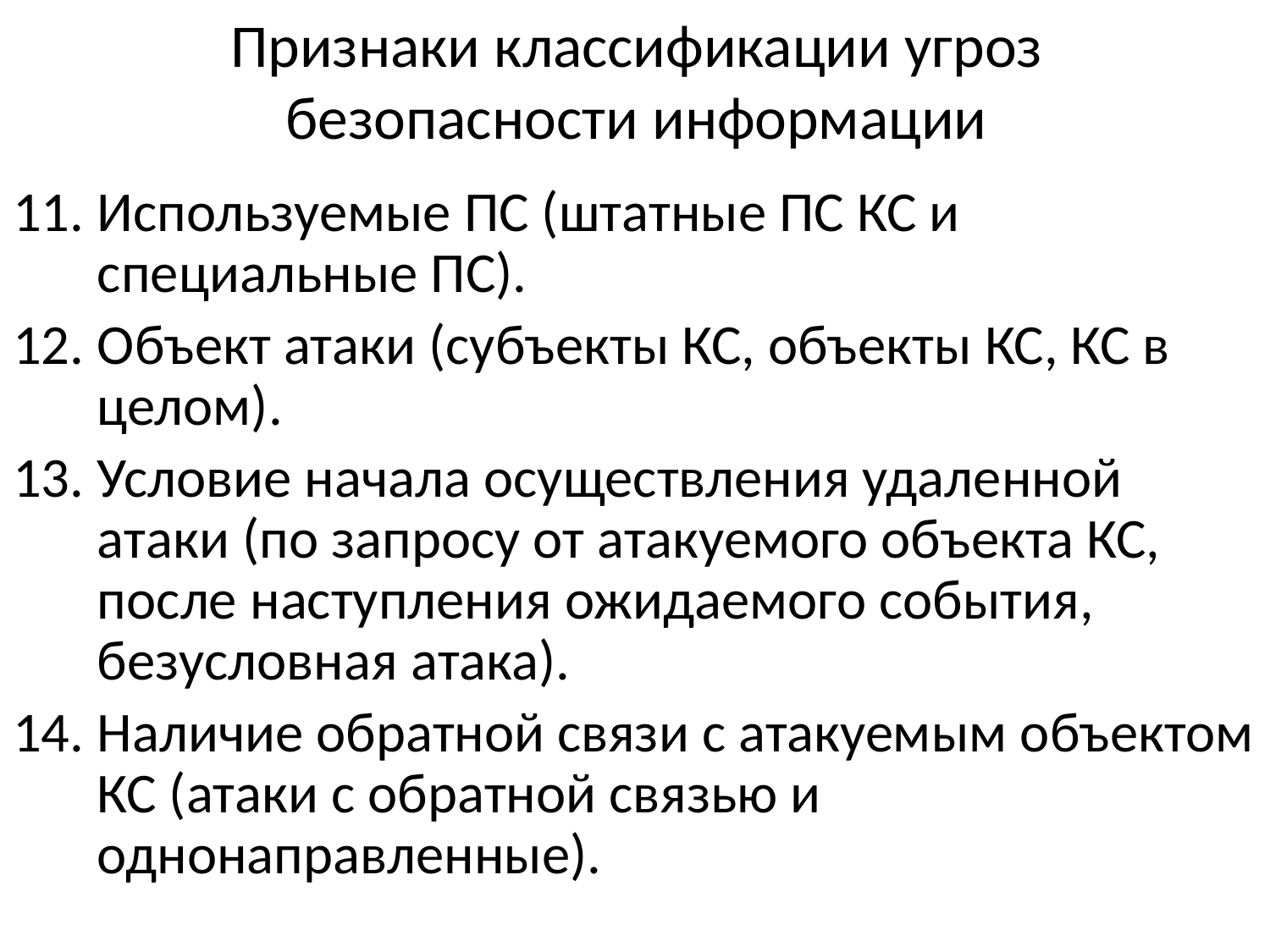

# Признаки классификации угроз безопасности информации
Используемые ПС (штатные ПС КС и специальные ПС).
Объект атаки (субъекты КС, объекты КС, КС в целом).
Условие начала осуществления удаленной атаки (по запросу от атакуемого объекта КС, после наступления ожидаемого события, безусловная атака).
Наличие обратной связи с атакуемым объектом КС (атаки с обратной связью и однонаправленные).